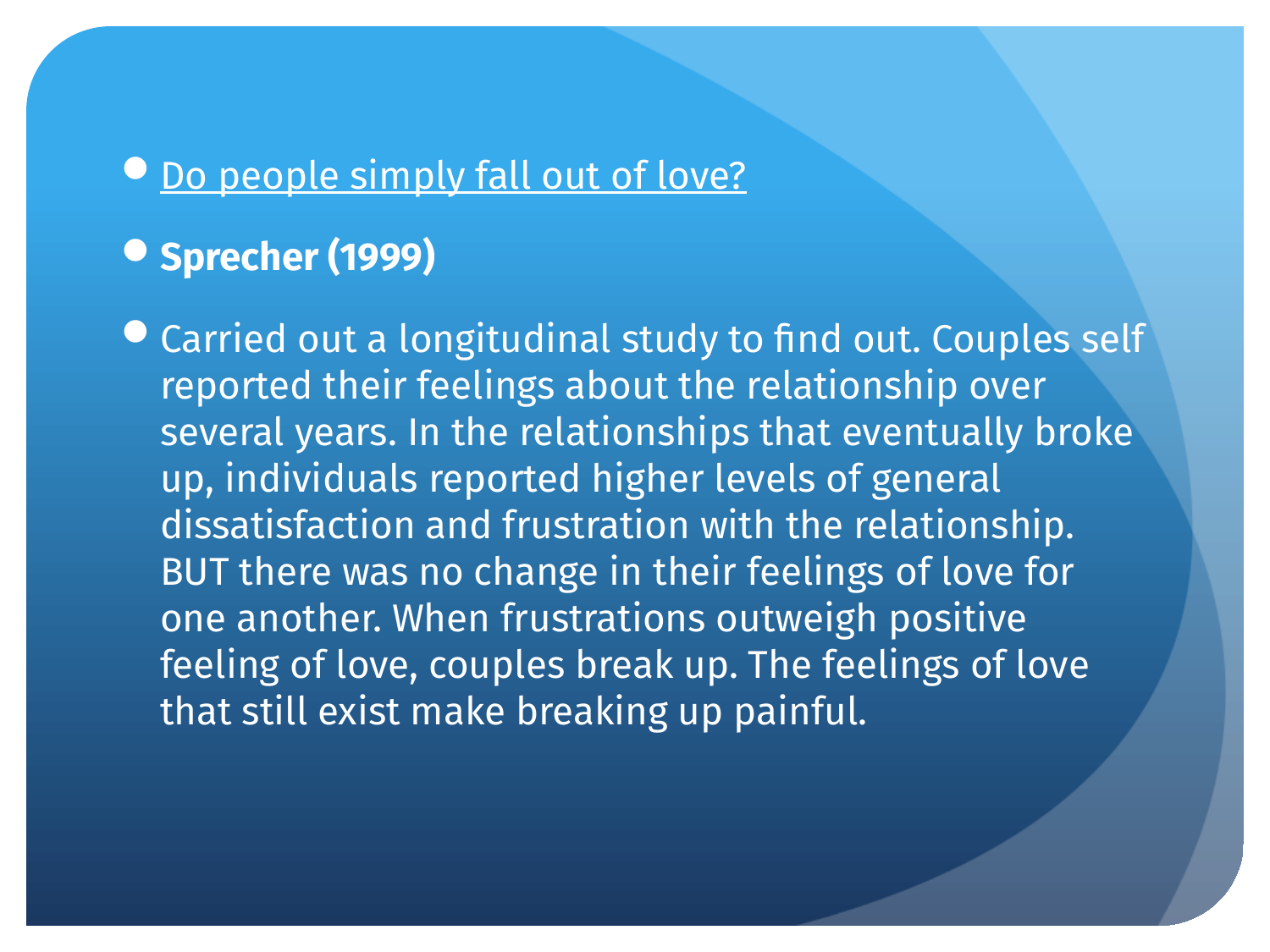

Do people simply fall out of love?
Sprecher (1999)
Carried out a longitudinal study to find out. Couples self reported their feelings about the relationship over several years. In the relationships that eventually broke up, individuals reported higher levels of general dissatisfaction and frustration with the relationship. BUT there was no change in their feelings of love for one another. When frustrations outweigh positive feeling of love, couples break up. The feelings of love that still exist make breaking up painful.